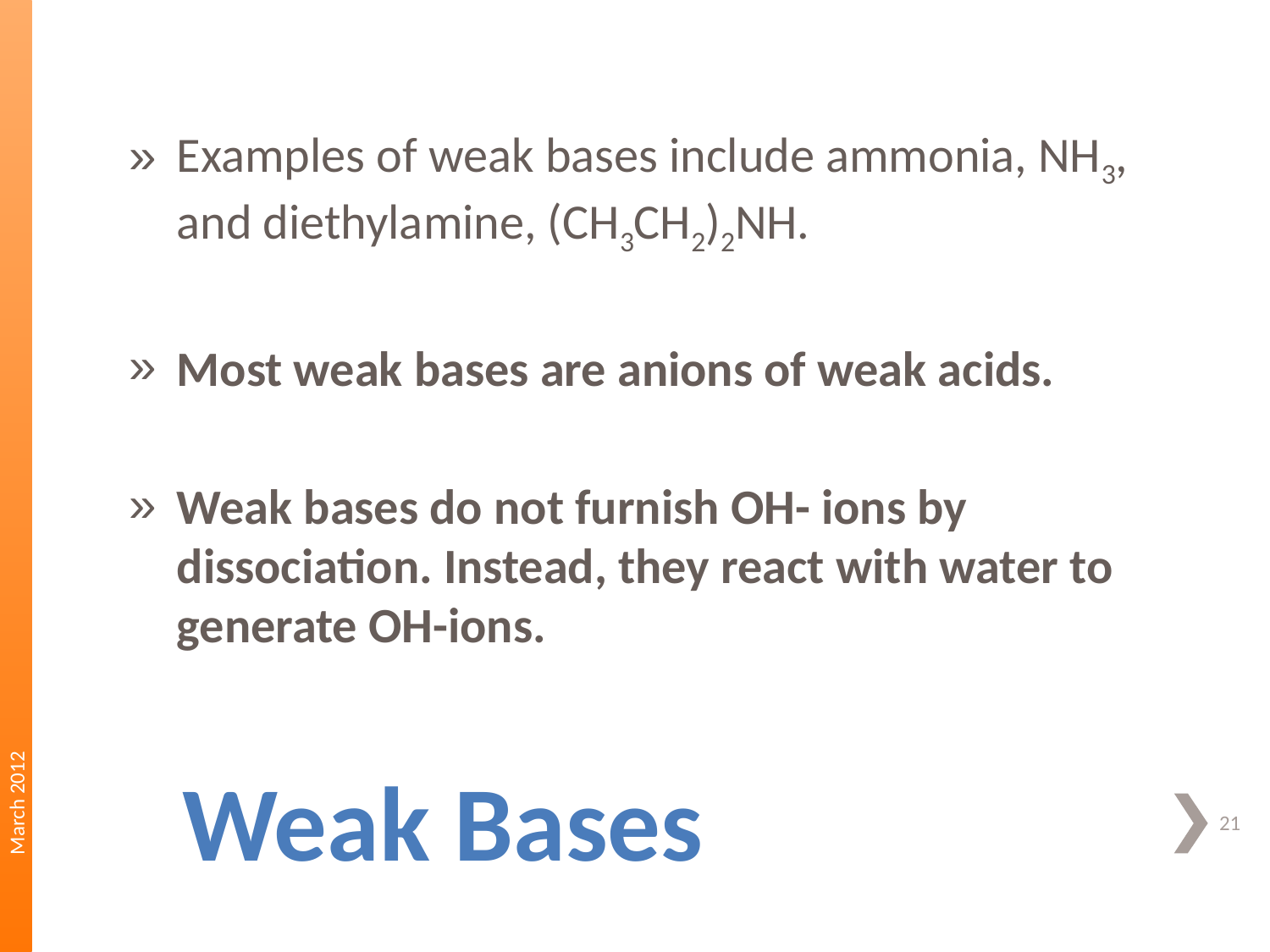

Examples of weak bases include ammonia, NH3, and diethylamine, (CH3CH2)2NH.

Most weak bases are anions of weak acids.

Weak bases do not furnish OH- ions by dissociation. Instead, they react with water to generate OH-ions.

March 2012
# Weak Bases
21